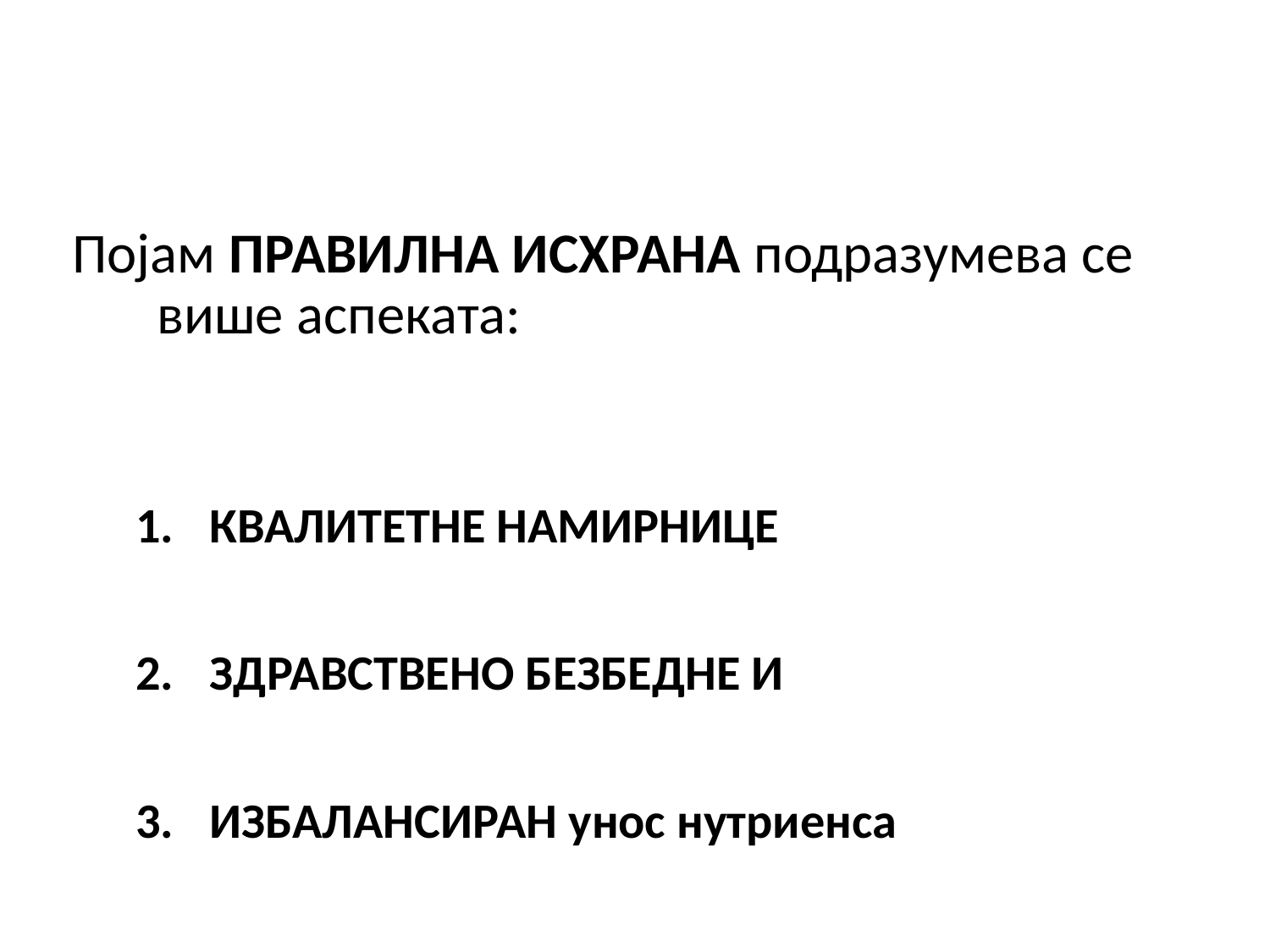

Појам ПРАВИЛНА ИСХРАНА подразумева се више аспеката:

КВАЛИТЕТНЕ НАМИРНИЦЕ

ЗДРАВСТВЕНО БЕЗБЕДНЕ И

ИЗБАЛАНСИРАН унос нутриенса